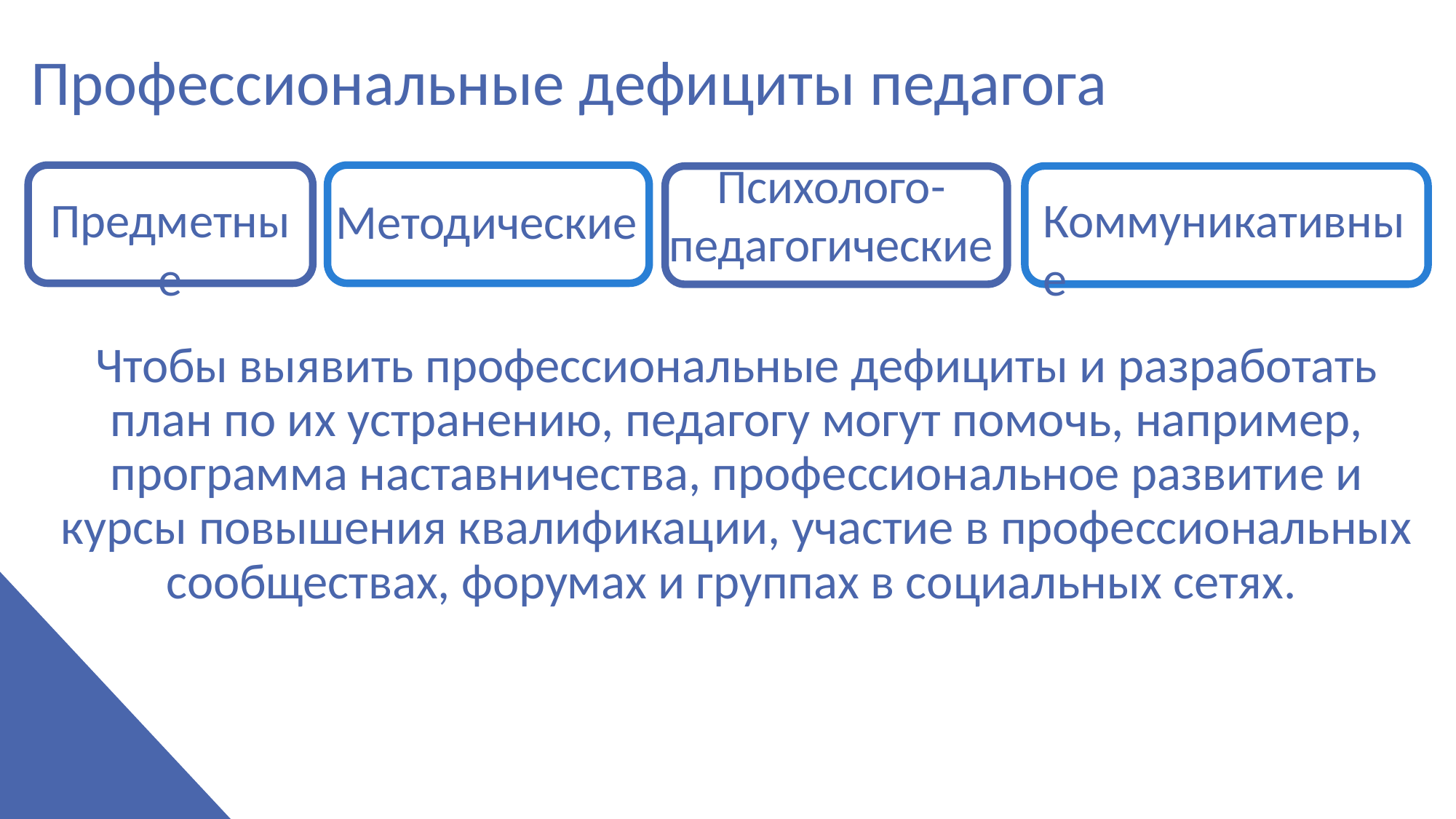

# Профессиональные дефициты педагога
Психолого-педагогические

Предметные
Коммуникативные
Методические
Чтобы выявить профессиональные дефициты и разработать план по их устранению, педагогу могут помочь, например, программа наставничества, профессиональное развитие и курсы повышения квалификации, участие в профессиональных сообществах, форумах и группах в социальных сетях.